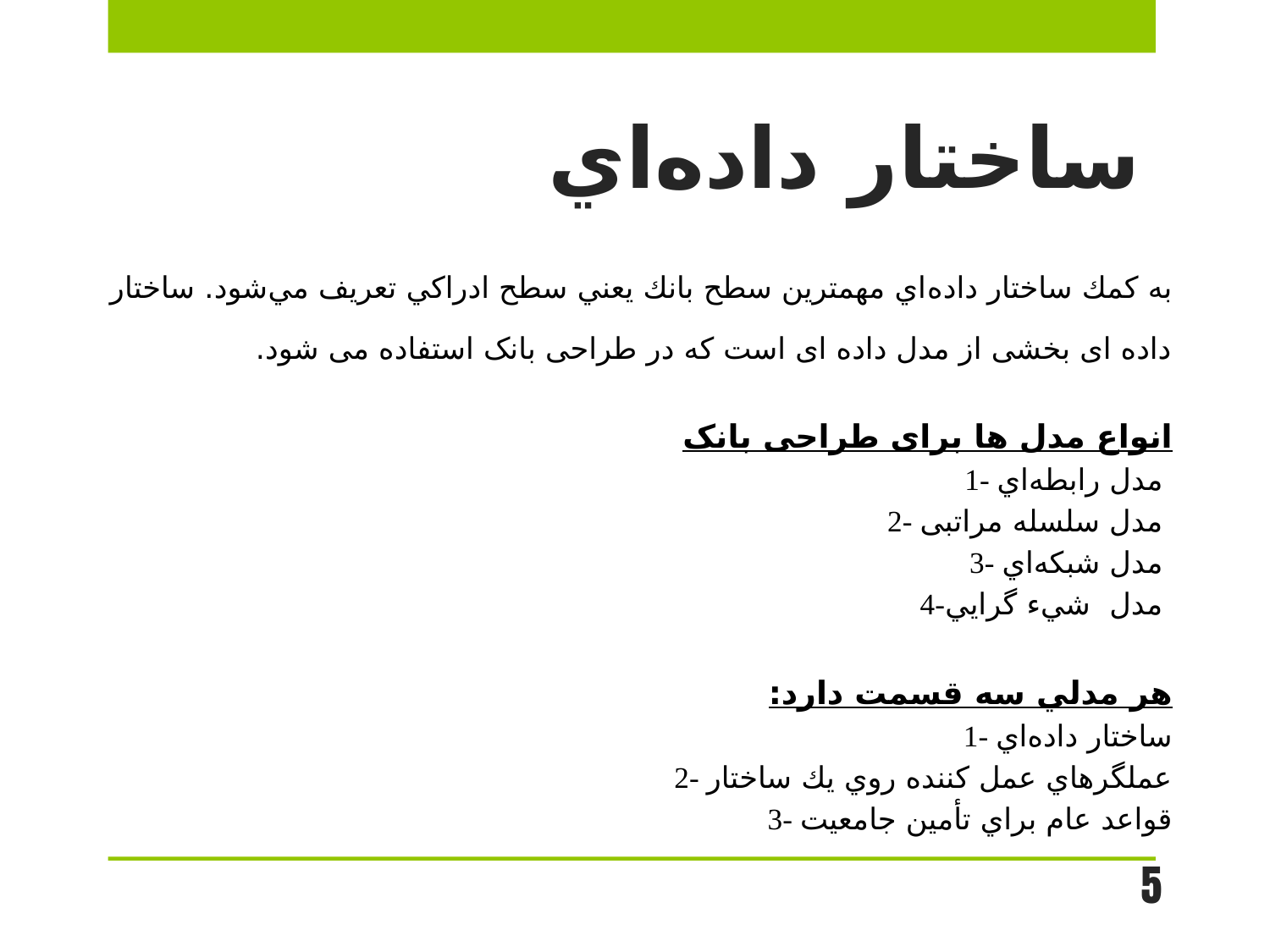

# ساختار داده‌اي
به كمك ساختار داده‌اي مهمترين سطح بانك يعني سطح ادراكي تعريف مي‌شود. ساختار داده ای بخشی از مدل داده ای است که در طراحی بانک استفاده می شود.

انواع مدل ها برای طراحی بانک
1- مدل رابطه‌اي
2- مدل سلسله مراتبی
3- مدل شبكه‌اي
4-مدل  شيء گرايي

هر مدلي سه قسمت دارد:
1- ساختار داده‌اي
2- عملگرهاي عمل كننده روي يك ساختار
3- قواعد عام براي تأمين جامعيت
5